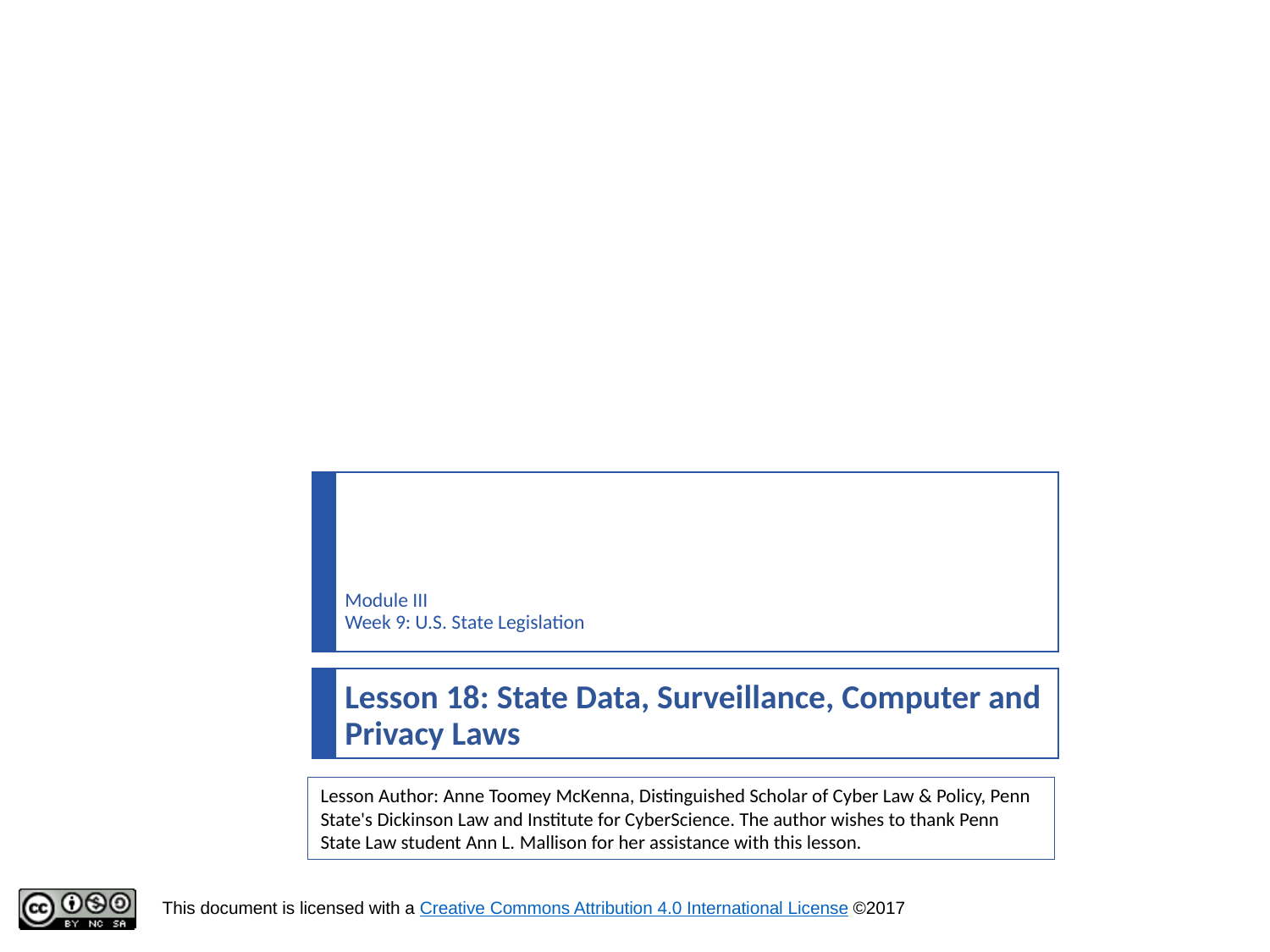

# Module III Week 9: U.S. State Legislation
Lesson 18: State Data, Surveillance, Computer and Privacy Laws
Lesson Author: Anne Toomey McKenna, Distinguished Scholar of Cyber Law & Policy, Penn State's Dickinson Law and Institute for CyberScience. The author wishes to thank Penn State Law student Ann L. Mallison for her assistance with this lesson.